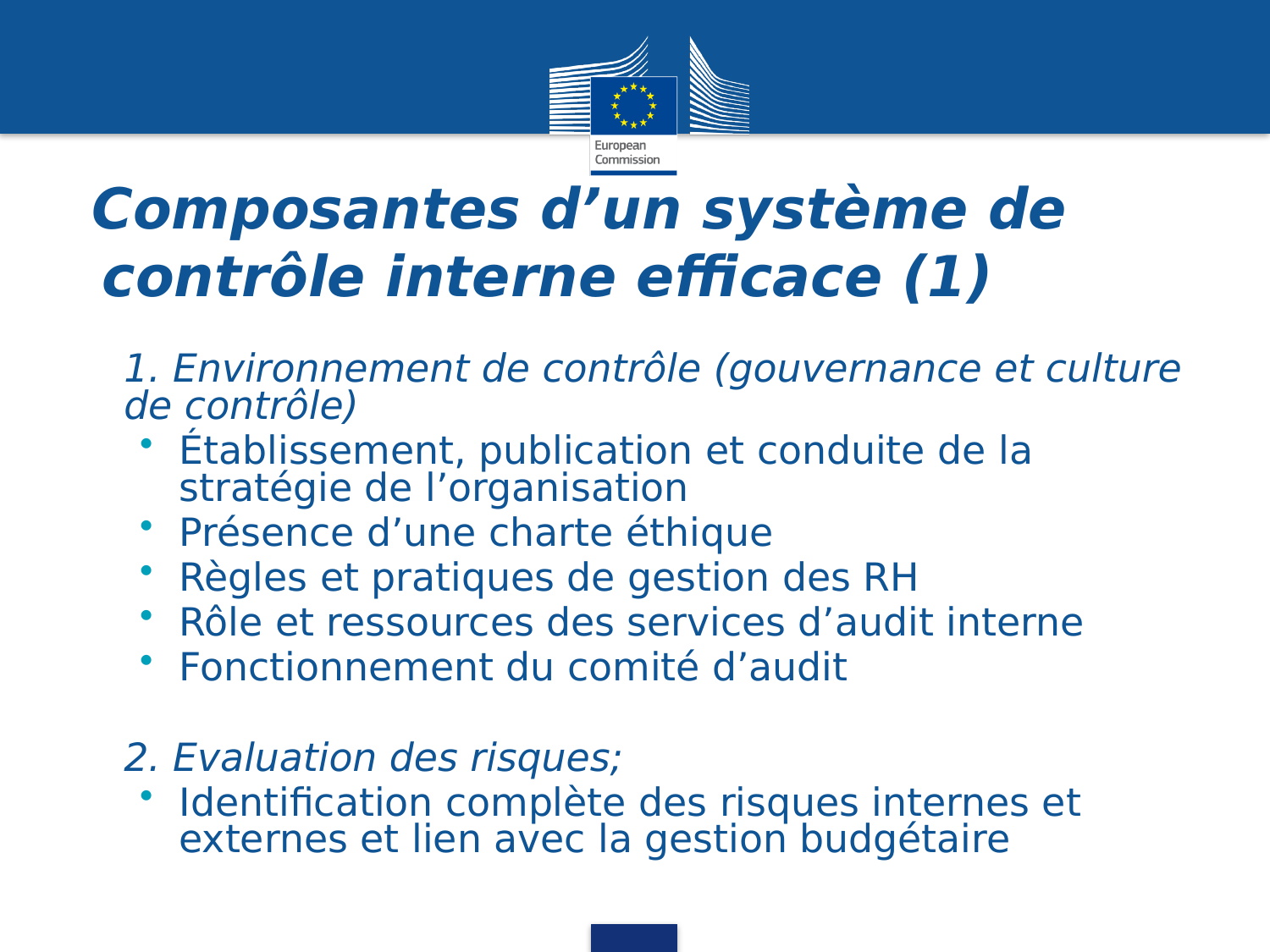

# Composantes d’un système de contrôle interne efficace (1)
1. Environnement de contrôle (gouvernance et culture de contrôle)
Établissement, publication et conduite de la stratégie de l’organisation
Présence d’une charte éthique
Règles et pratiques de gestion des RH
Rôle et ressources des services d’audit interne
Fonctionnement du comité d’audit

2. Evaluation des risques;
Identification complète des risques internes et externes et lien avec la gestion budgétaire